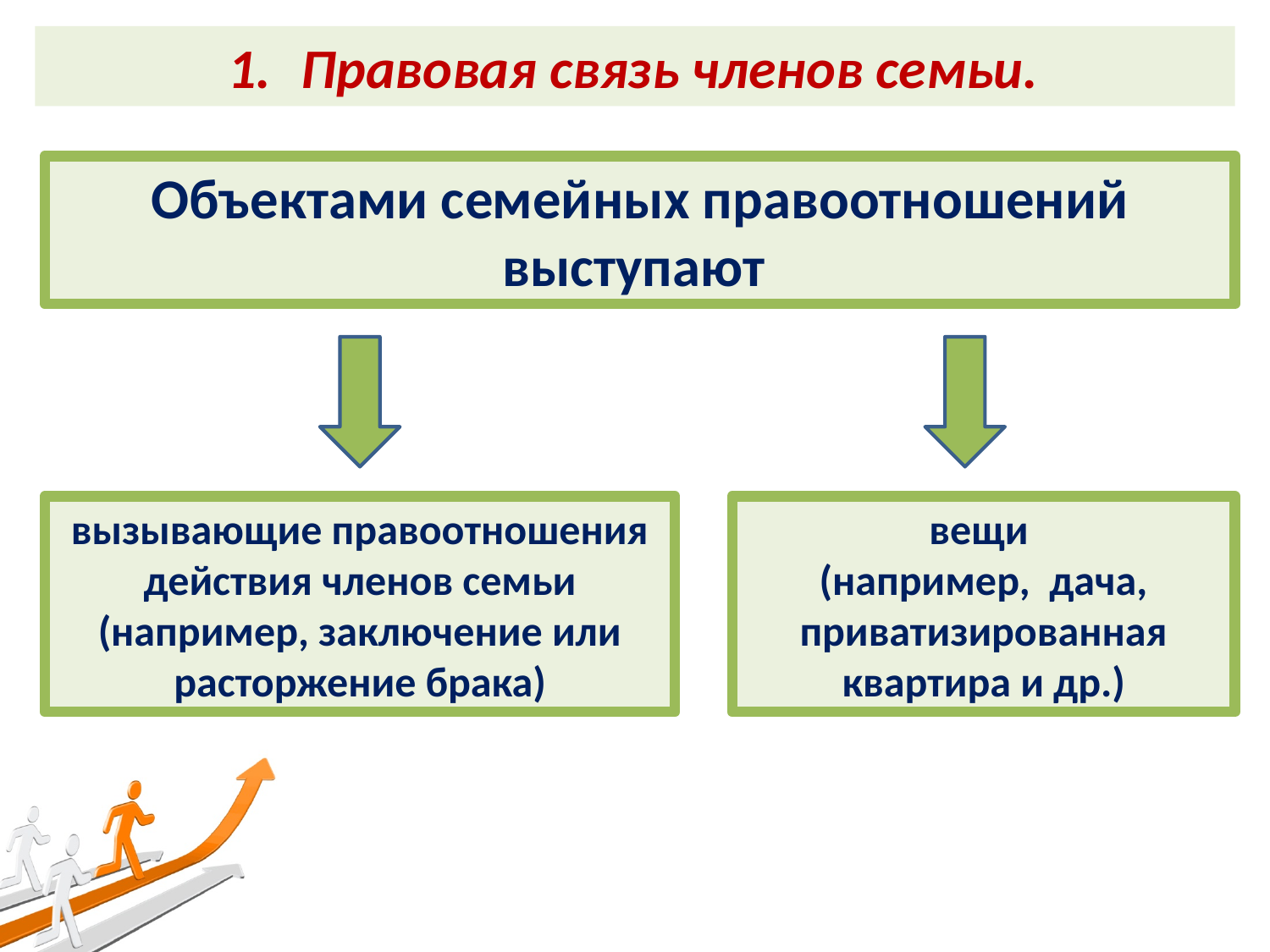

Правовая связь членов семьи.
Объектами семейных правоотношений выступают

вызывающие правоотношения действия членов семьи (например, заключение или расторжение брака)
вещи
(например,  дача, приватизированная квартира и др.)